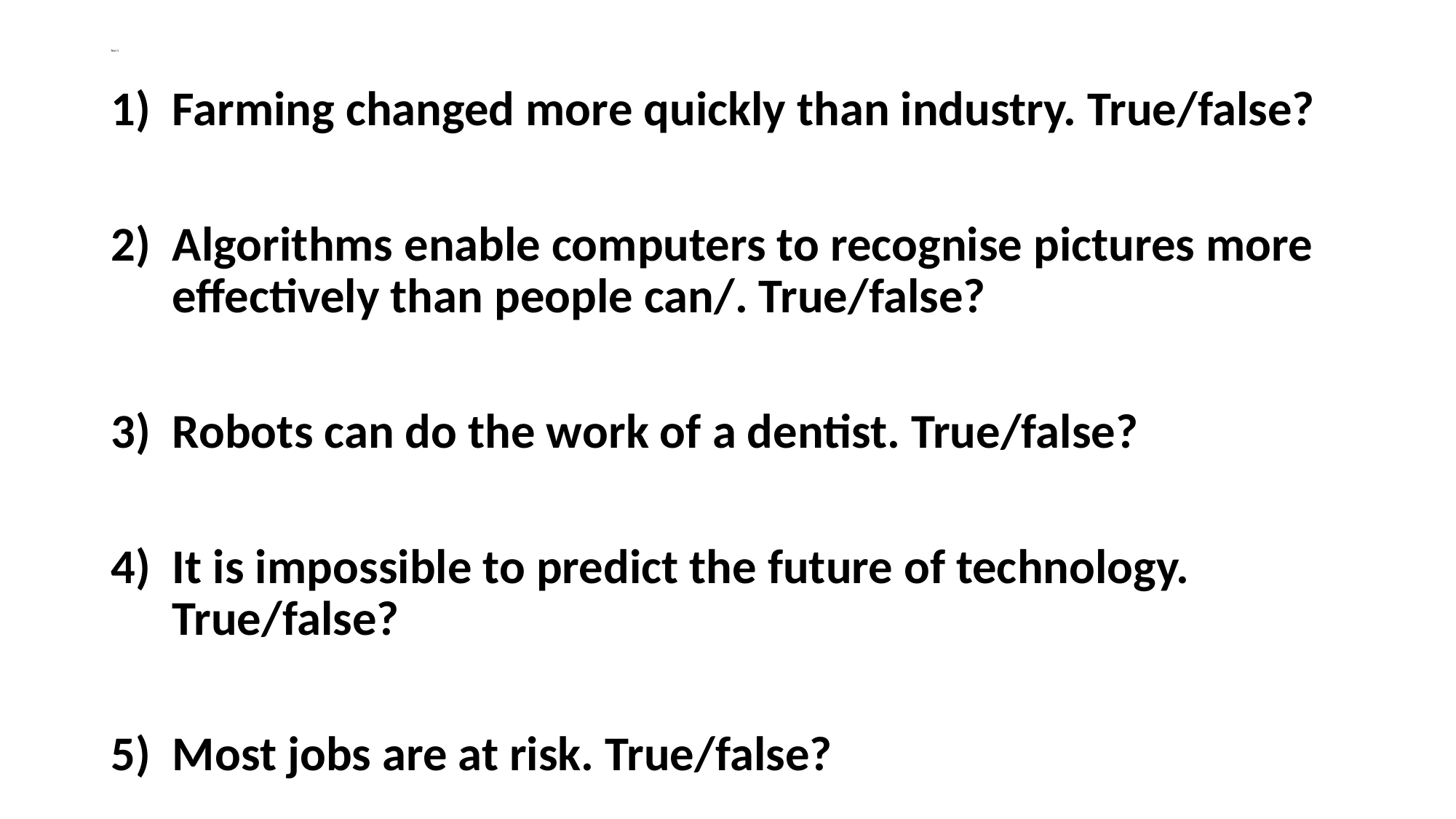

# Text 1
Farming changed more quickly than industry. True/false?

Algorithms enable computers to recognise pictures more effectively than people can/. True/false?

Robots can do the work of a dentist. True/false?

It is impossible to predict the future of technology. True/false?

Most jobs are at risk. True/false?